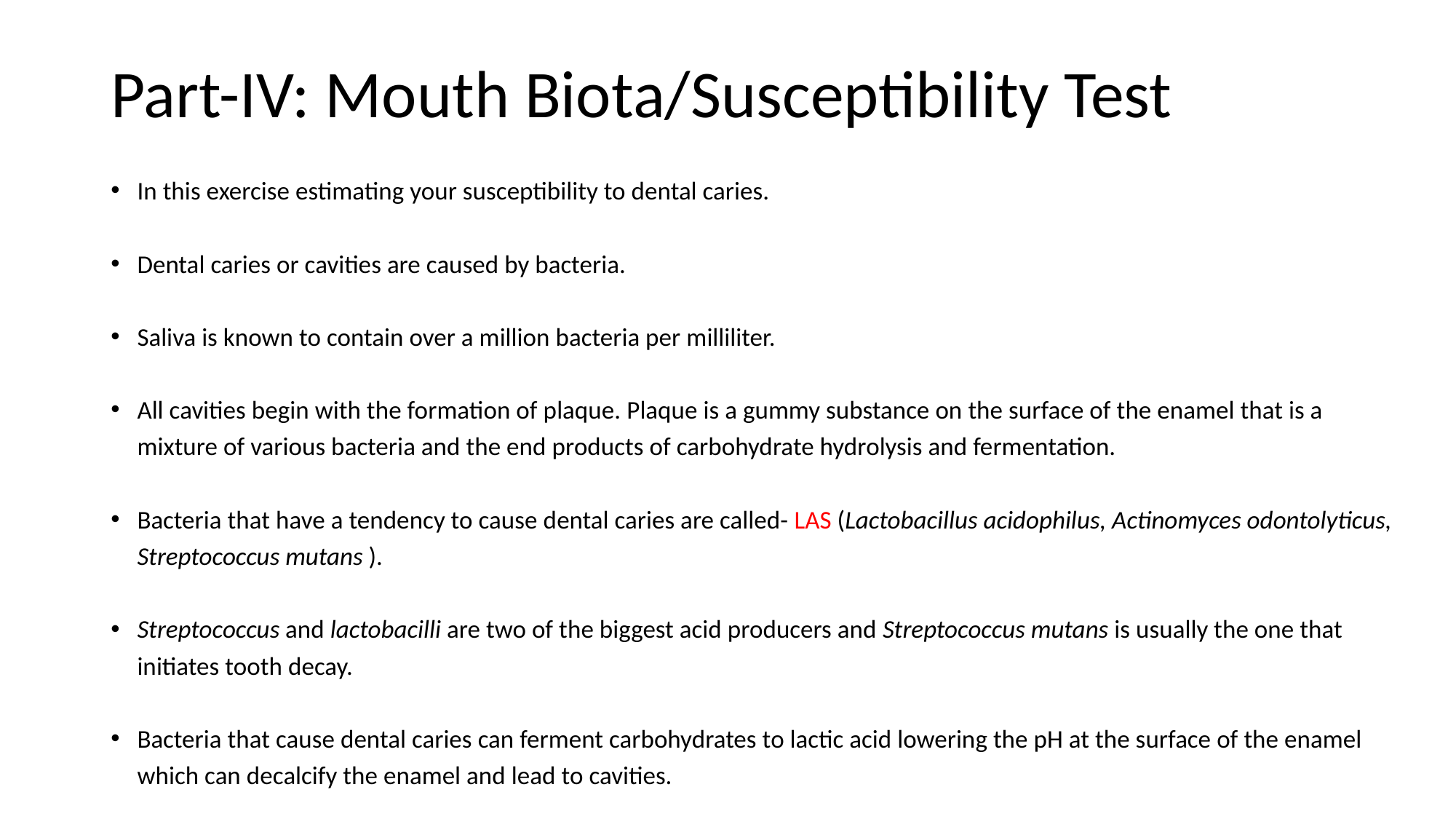

# Part-IV: Mouth Biota/Susceptibility Test
In this exercise estimating your susceptibility to dental caries.

Dental caries or cavities are caused by bacteria.

Saliva is known to contain over a million bacteria per milliliter.

All cavities begin with the formation of plaque. Plaque is a gummy substance on the surface of the enamel that is a mixture of various bacteria and the end products of carbohydrate hydrolysis and fermentation.

Bacteria that have a tendency to cause dental caries are called- LAS (Lactobacillus acidophilus, Actinomyces odontolyticus, Streptococcus mutans ).

Streptococcus and lactobacilli are two of the biggest acid producers and Streptococcus mutans is usually the one that initiates tooth decay.

Bacteria that cause dental caries can ferment carbohydrates to lactic acid lowering the pH at the surface of the enamel which can decalcify the enamel and lead to cavities.